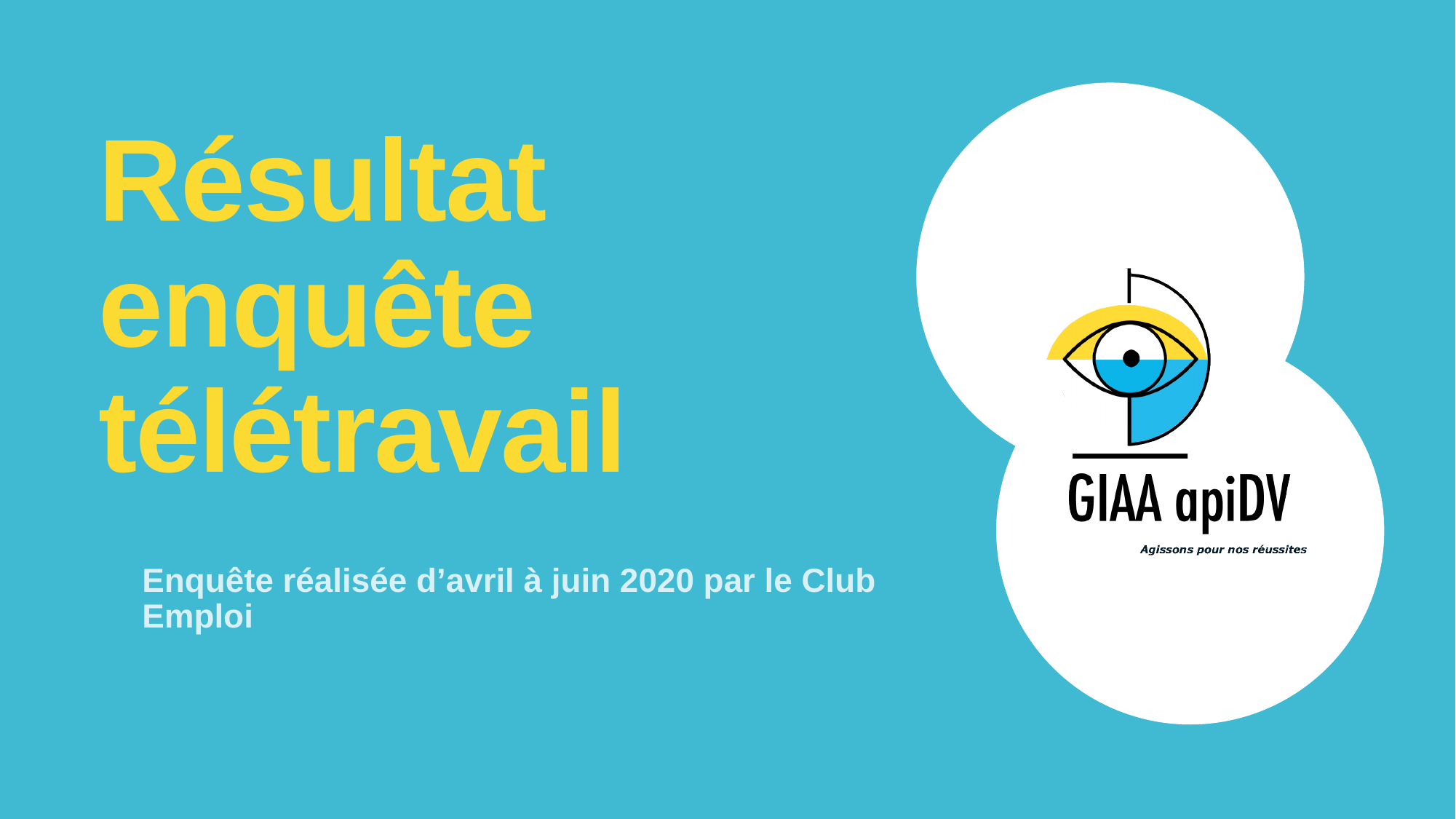

# Résultat  enquête télétravail
Enquête réalisée d’avril à juin 2020 par le Club Emploi